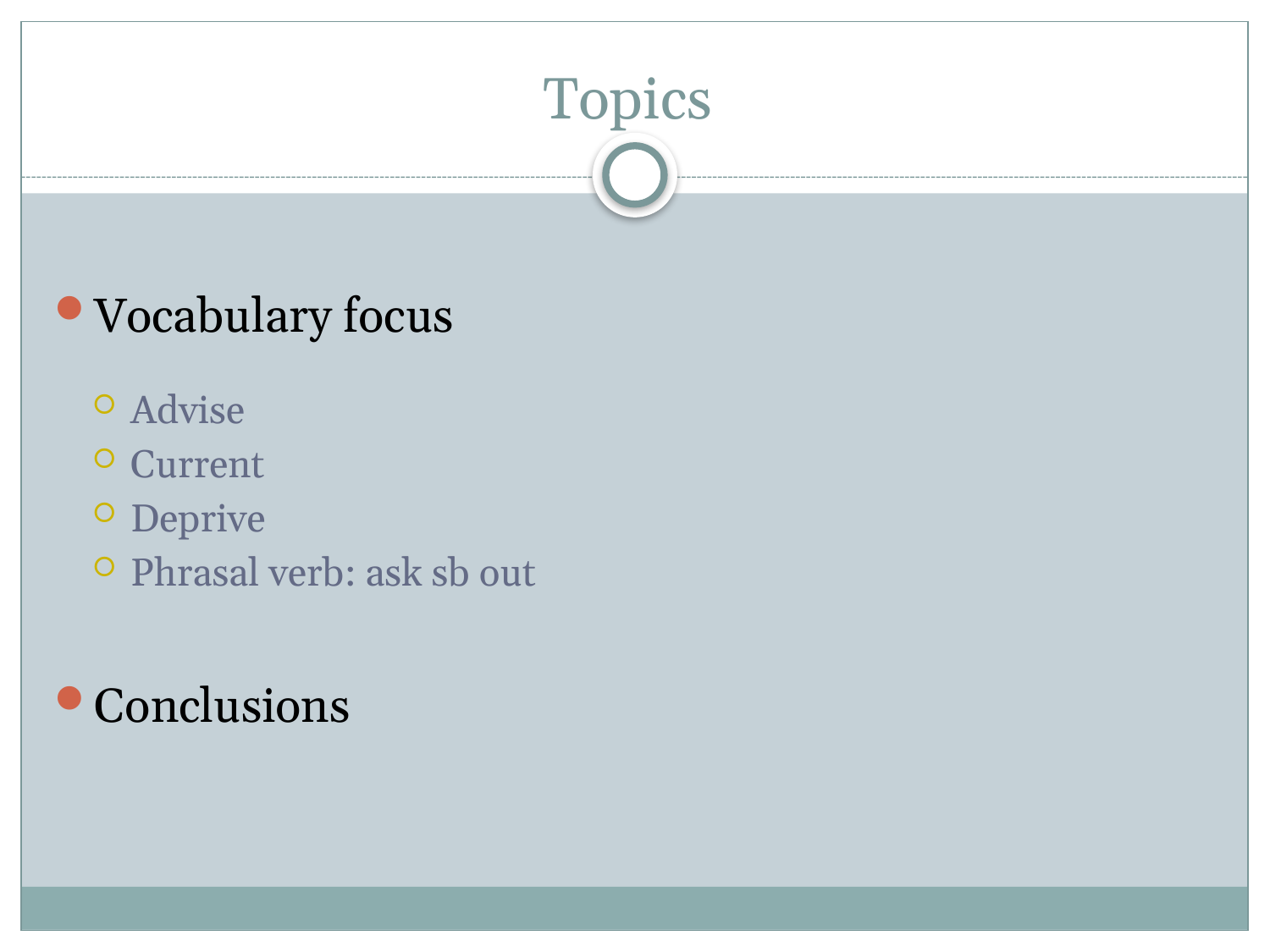

# Topics

Vocabulary focus

Advise
Current
Deprive
Phrasal verb: ask sb out

Conclusions